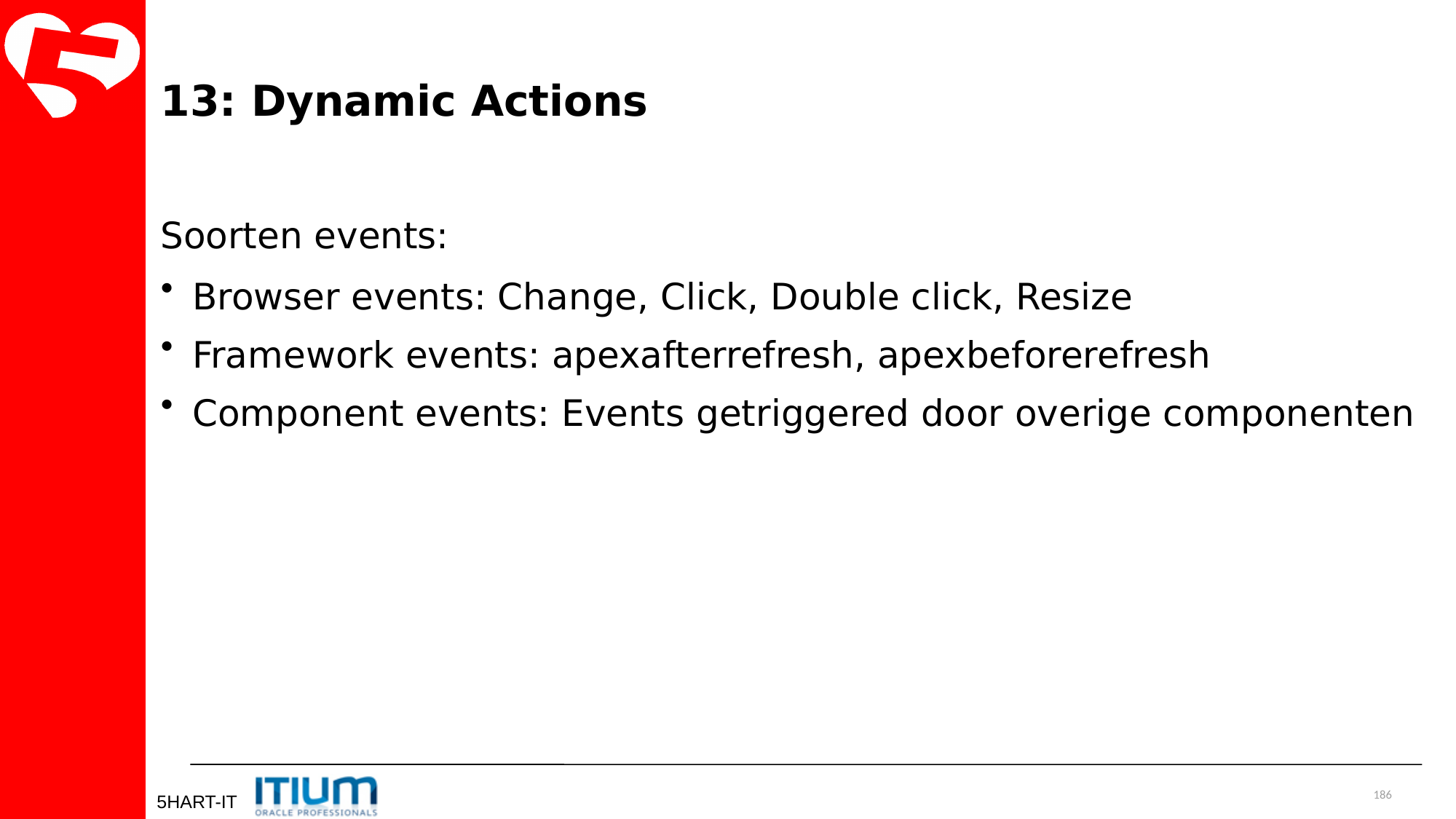

13: Dynamic Actions
Soorten events:
Browser events: Change, Click, Double click, Resize
Framework events: apexafterrefresh, apexbeforerefresh
Component events: Events getriggered door overige componenten
186